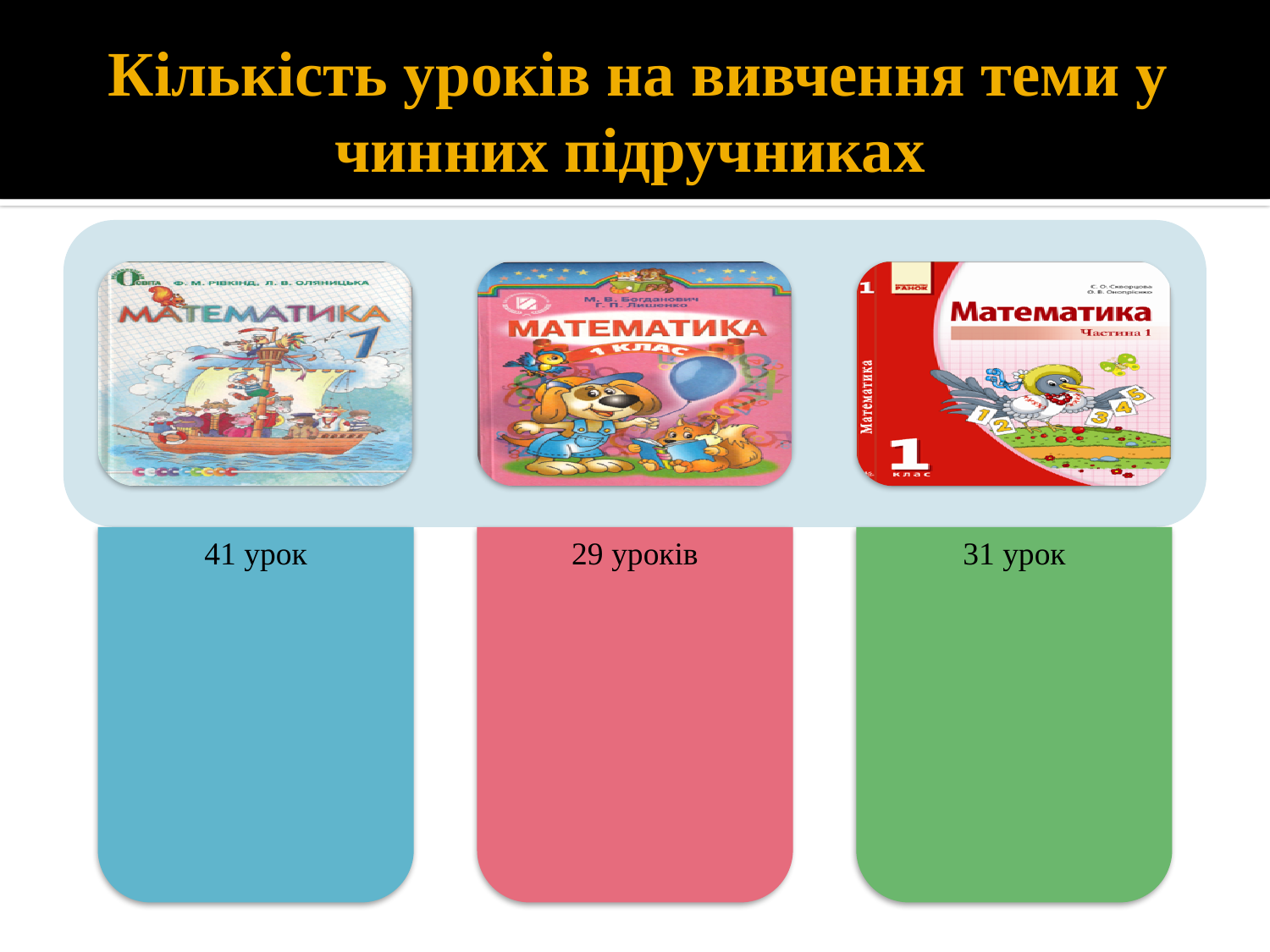

# Кількість уроків на вивчення теми у чинних підручниках
41 урок
29 уроків
31 урок